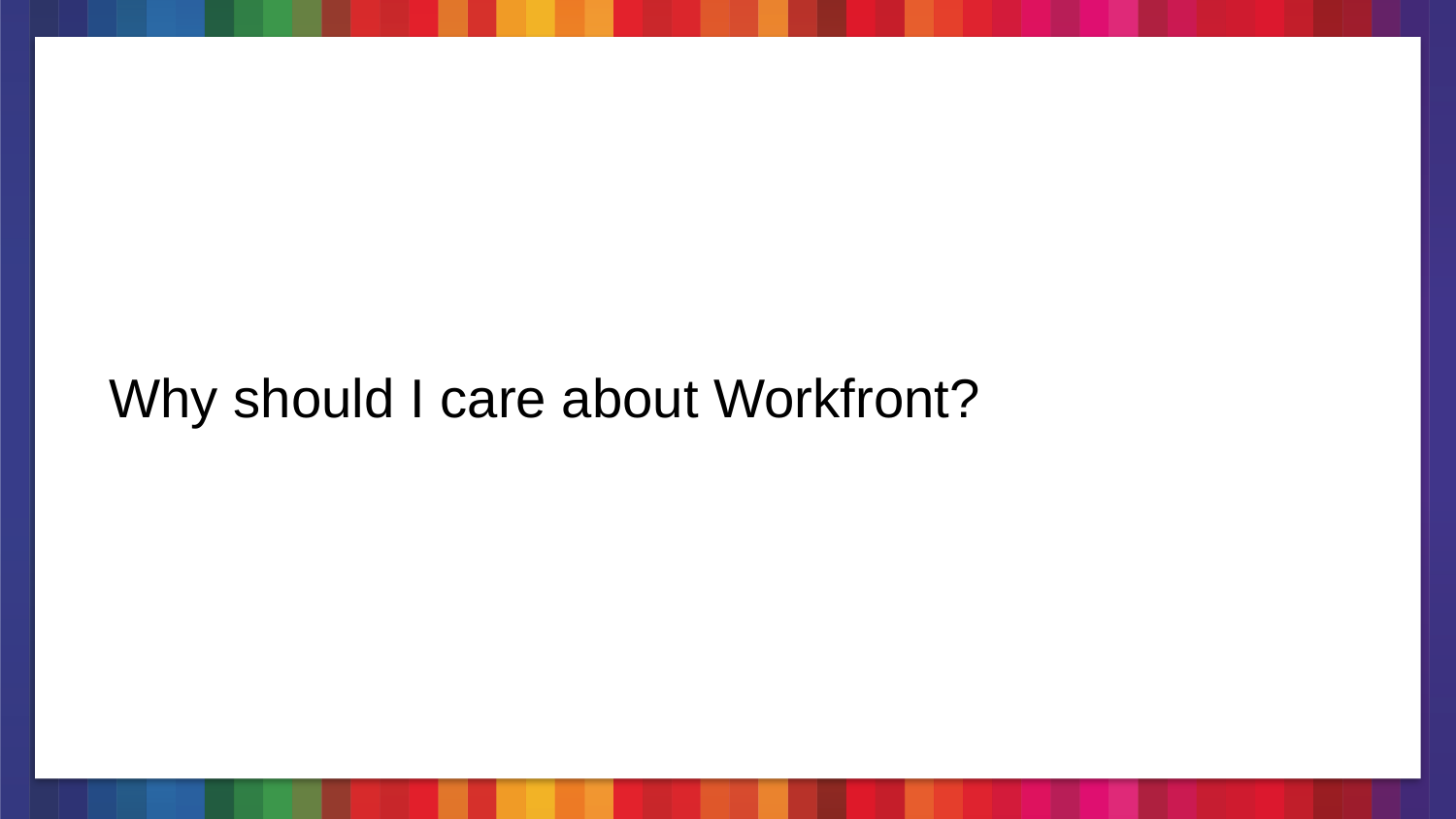

# Why should I care about Workfront?